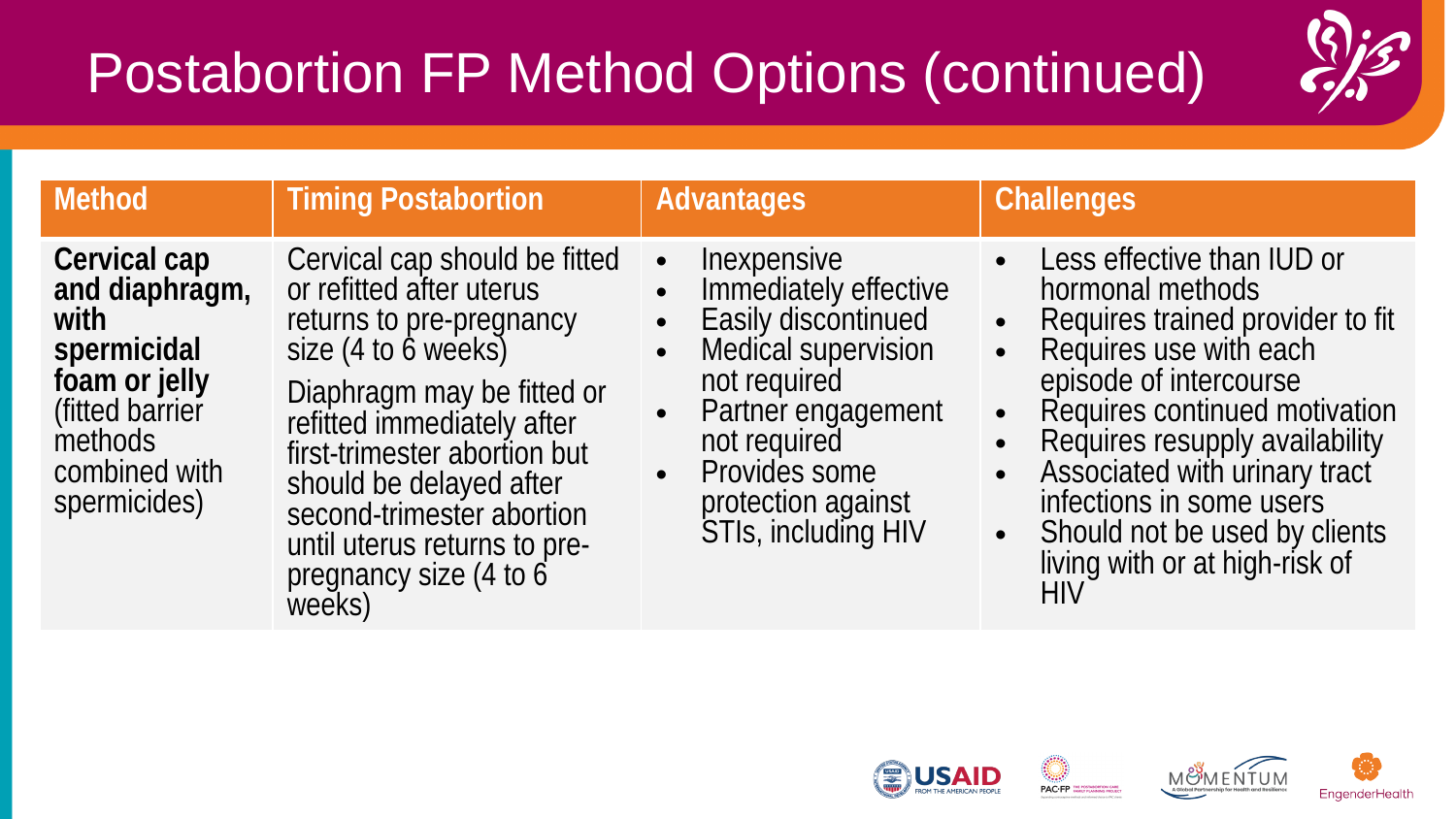

Postabortion FP Method Options (continued)
| Method | Timing Postabortion | Advantages | Challenges |
| --- | --- | --- | --- |
| Cervical cap and diaphragm, with spermicidal foam or jelly (fitted barrier methods combined with spermicides) | Cervical cap should be fitted or refitted after uterus returns to pre-pregnancy size (4 to 6 weeks) Diaphragm may be fitted or refitted immediately after first-trimester abortion but should be delayed after second-trimester abortion until uterus returns to pre-pregnancy size (4 to 6 weeks) | Inexpensive Immediately effective  Easily discontinued Medical supervision not required Partner engagement not required Provides some protection against STIs, including HIV | Less effective than IUD or hormonal methods Requires trained provider to fit Requires use with each episode of intercourse Requires continued motivation Requires resupply availability Associated with urinary tract infections in some users Should not be used by clients living with or at high-risk of HIV |